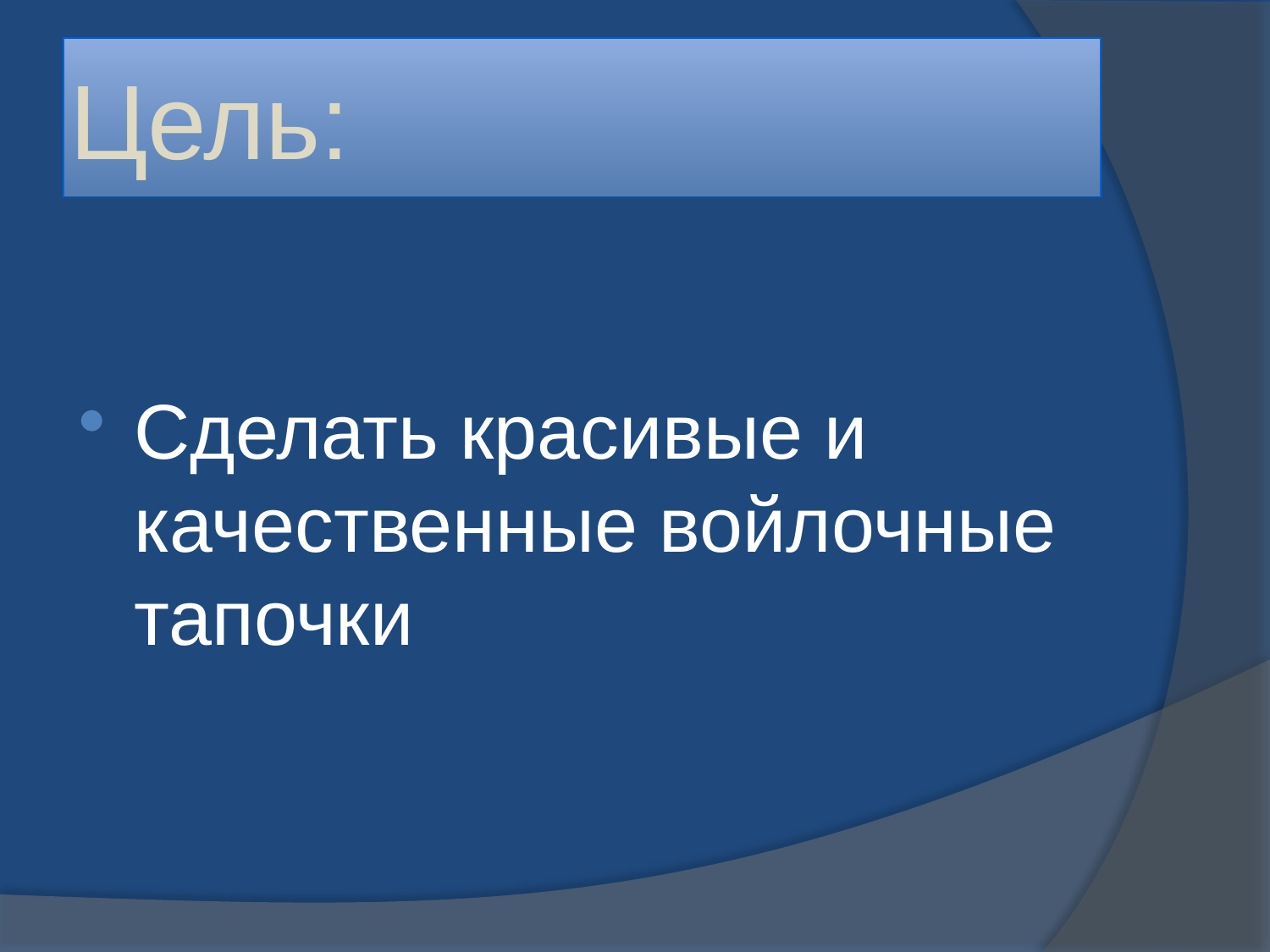

# Цель:

Сделать красивые и качественные войлочные тапочки